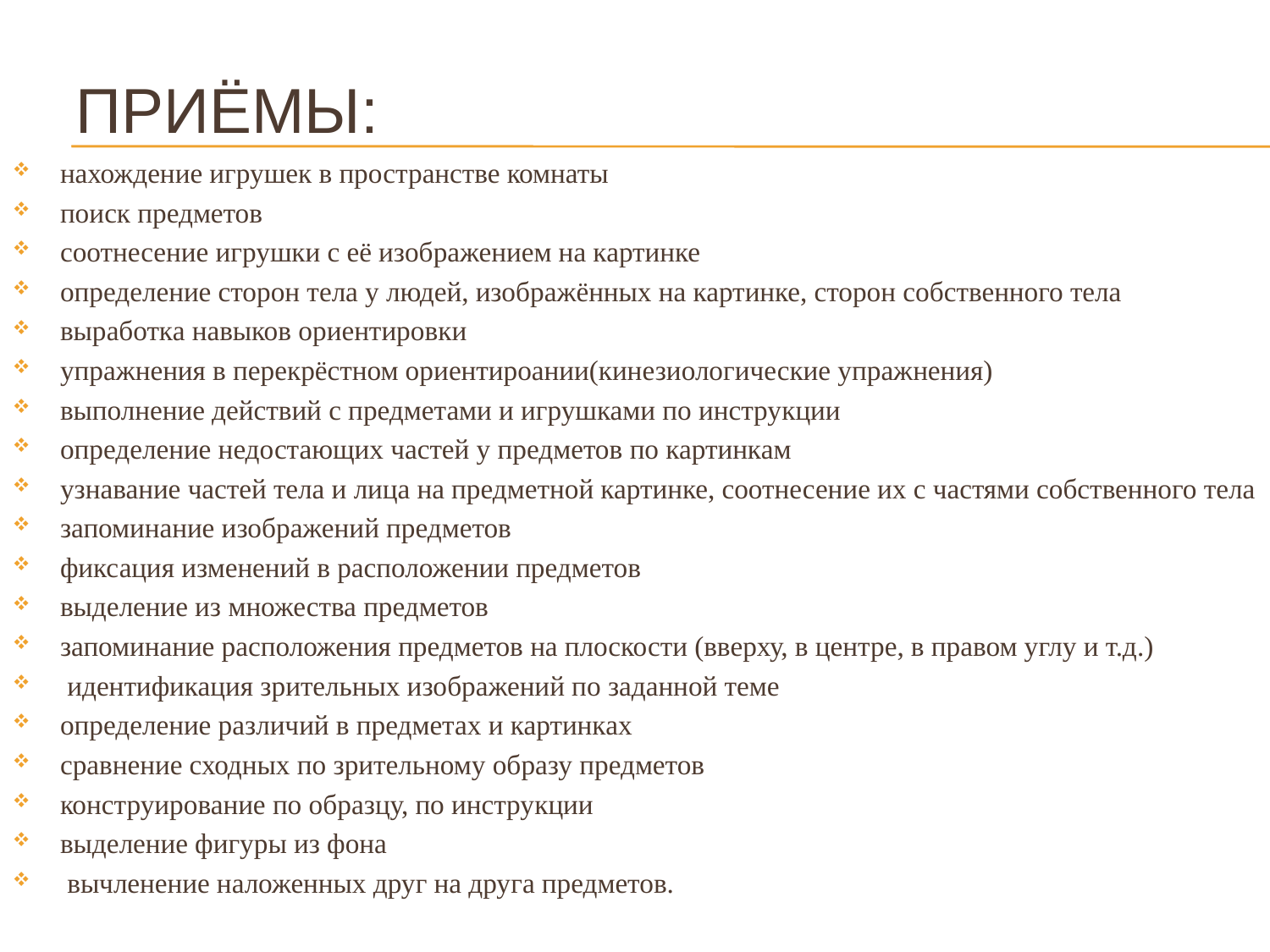

# Приёмы:
нахождение игрушек в пространстве комнаты
поиск предметов
соотнесение игрушки с её изображением на картинке
определение сторон тела у людей, изображённых на картинке, сторон собственного тела
выработка навыков ориентировки
упражнения в перекрёстном ориентироании(кинезиологические упражнения)
выполнение действий с предметами и игрушками по инструкции
определение недостающих частей у предметов по картинкам
узнавание частей тела и лица на предметной картинке, соотнесение их с частями собственного тела
запоминание изображений предметов
фиксация изменений в расположении предметов
выделение из множества предметов
запоминание расположения предметов на плоскости (вверху, в центре, в правом углу и т.д.)
 идентификация зрительных изображений по заданной теме
определение различий в предметах и картинках
сравнение сходных по зрительному образу предметов
конструирование по образцу, по инструкции
выделение фигуры из фона
 вычленение наложенных друг на друга предметов.